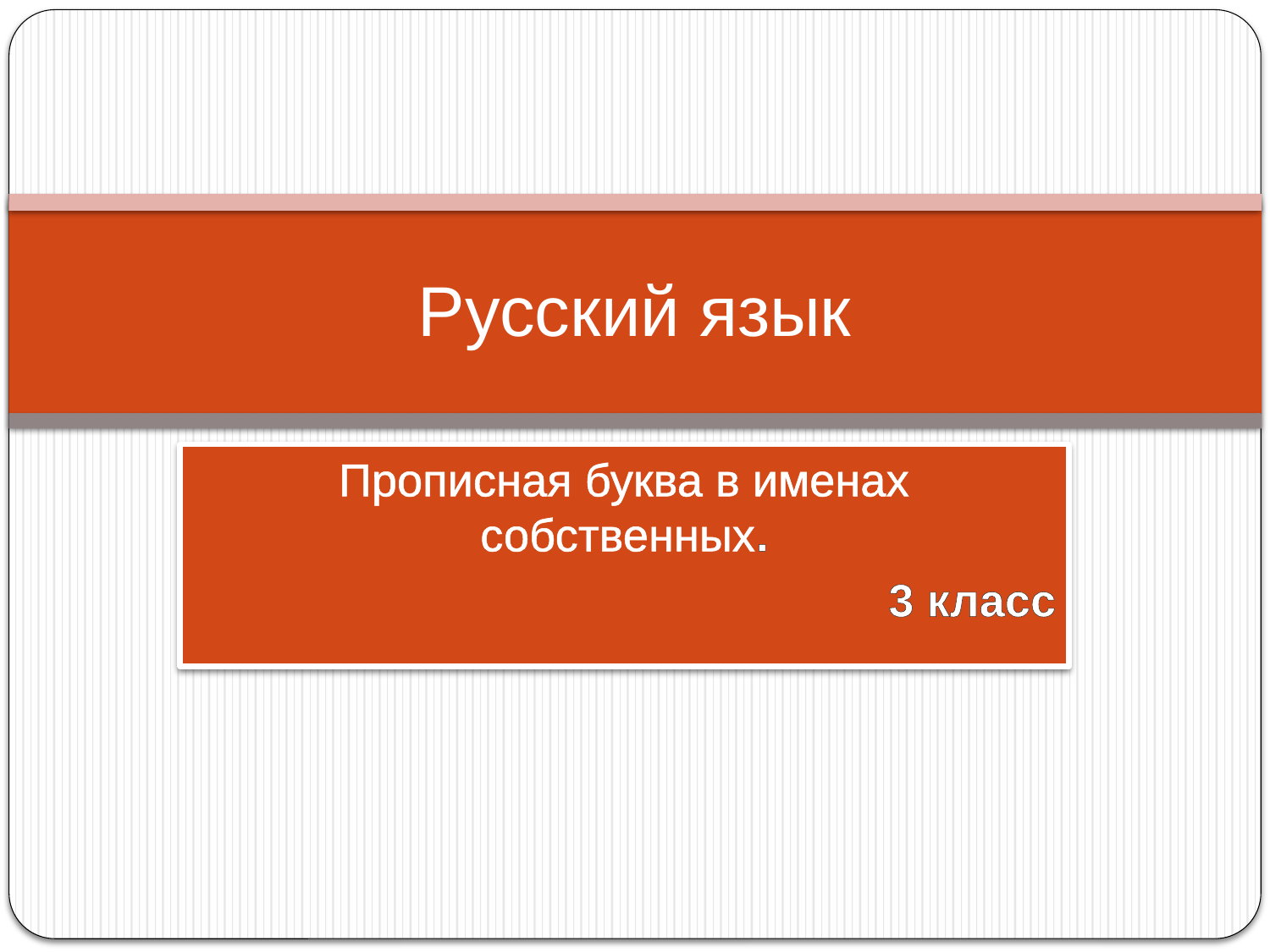

# Русский язык
Прописная буква в именах собственных.
3 класс